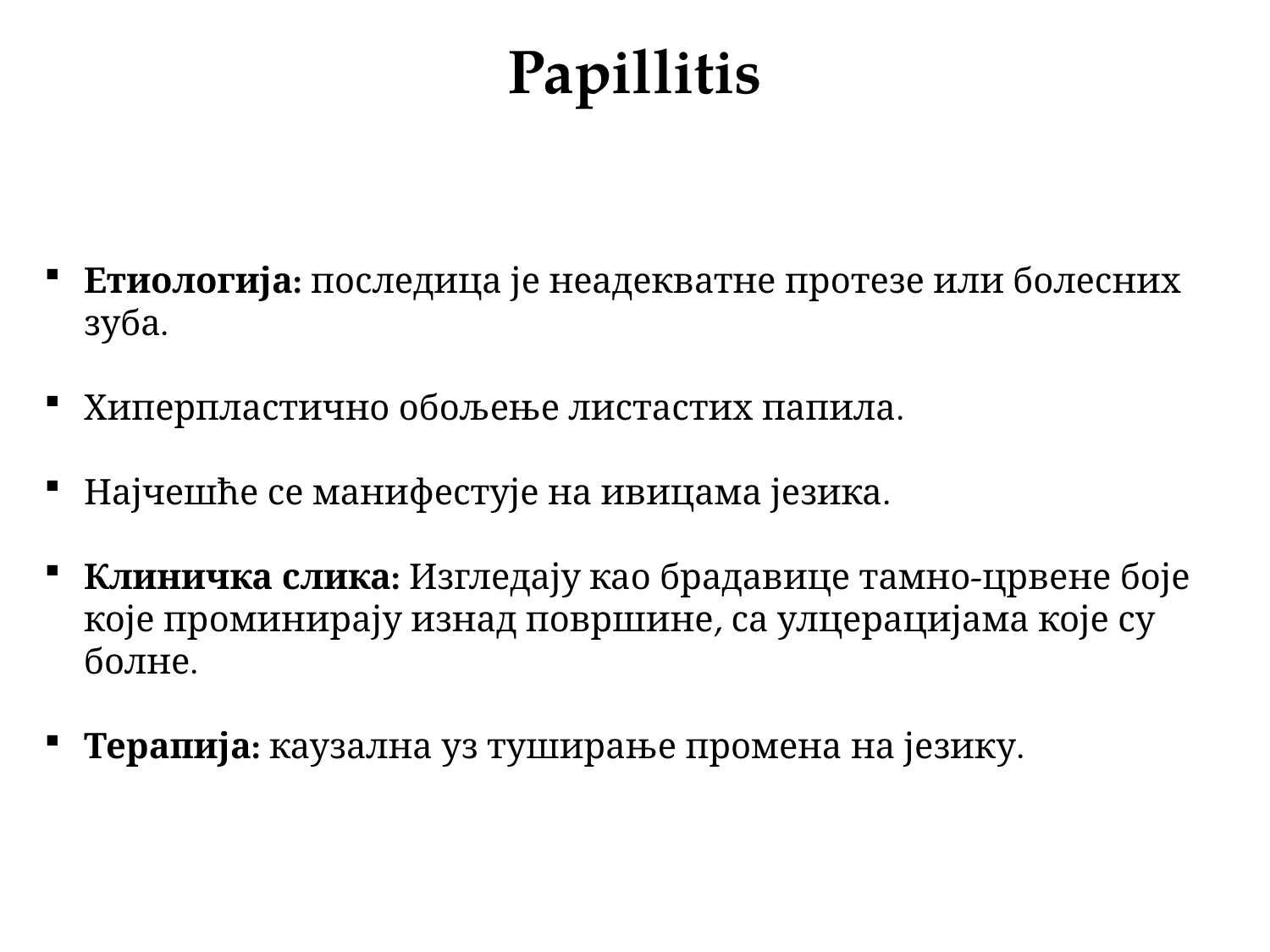

Papillitis

Етиологија: последица је неадекватне протезе или болесних зуба.

Хиперпластично обољење листастих папила.

Најчешће се манифестује на ивицама језика.

Клиничка слика: Изгледају као брадавице тамно-црвене боје које проминирају изнад површине, са улцерацијама које су болне.

Терапија: каузална уз туширање промена на језику.